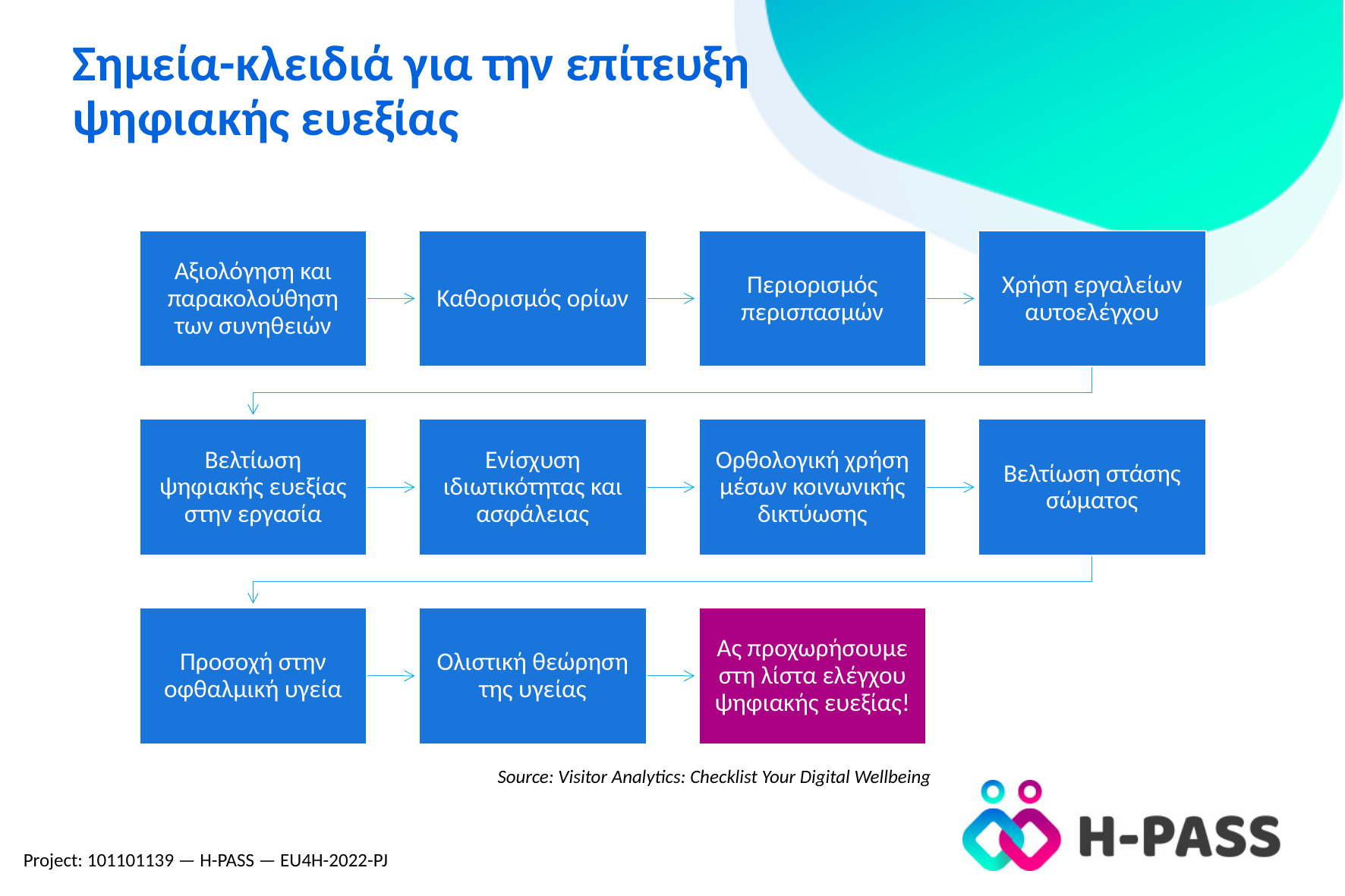

# Σημεία-κλειδιά για την επίτευξη ψηφιακής ευεξίας

Αξιολόγηση και παρακολούθηση των συνηθειών

Καθορισμός ορίων

Περιορισμός περισπασμών

Χρήση εργαλείων αυτοελέγχου

Βελτίωση ψηφιακής ευεξίας στην εργασία

Ενίσχυση ιδιωτικότητας και ασφάλειας

Ορθολογική χρήση μέσων κοινωνικής δικτύωσης

Βελτίωση στάσης σώματος

Προσοχή στην οφθαλμική υγεία

Ολιστική θεώρηση της υγείας
Ας προχωρήσουμε στη λίστα ελέγχου ψηφιακής ευεξίας!
Source: Visitor Analytics: Checklist Your Digital Wellbeing
Project: 101101139 — H-PASS — EU4H-2022-PJ